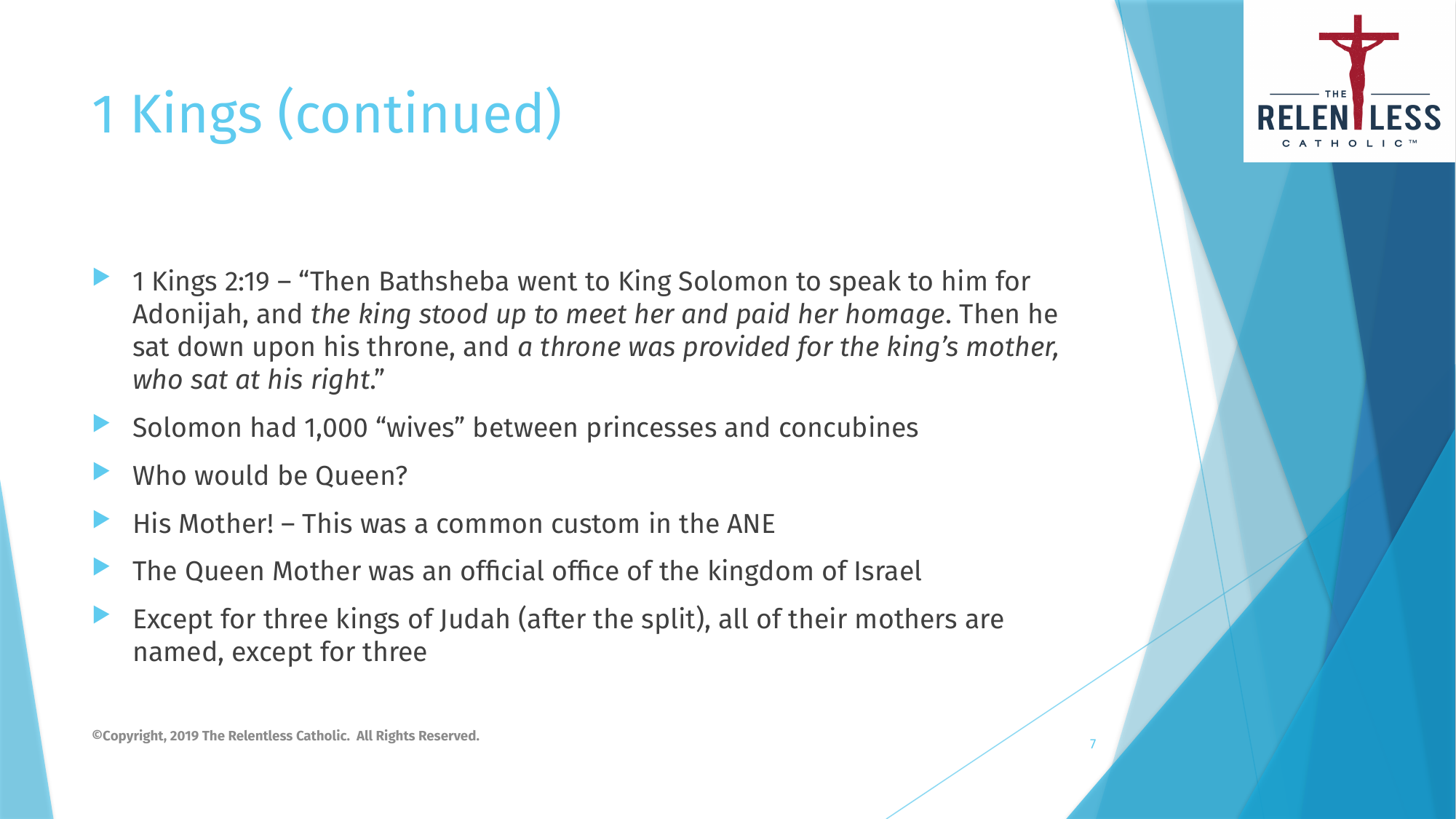

# 1 Kings (continued)
1 Kings 2:19 – “Then Bathsheba went to King Solomon to speak to him for Adonijah, and the king stood up to meet her and paid her homage. Then he sat down upon his throne, and a throne was provided for the king’s mother, who sat at his right.”
Solomon had 1,000 “wives” between princesses and concubines
Who would be Queen?
His Mother! – This was a common custom in the ANE
The Queen Mother was an official office of the kingdom of Israel
Except for three kings of Judah (after the split), all of their mothers are named, except for three

©Copyright, 2019 The Relentless Catholic.  All Rights Reserved.

7